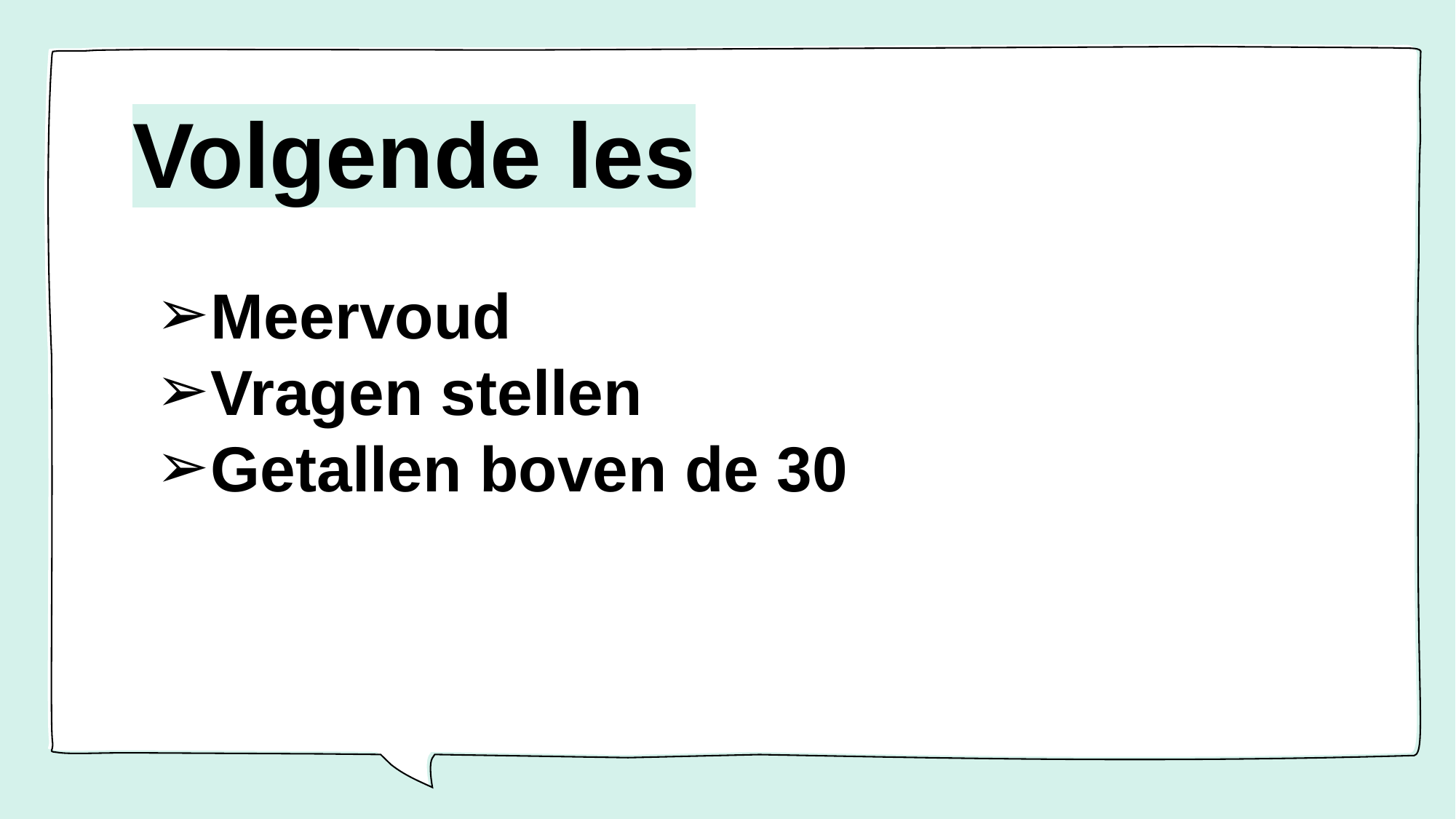

# Volgende les
Meervoud
Vragen stellen
Getallen boven de 30